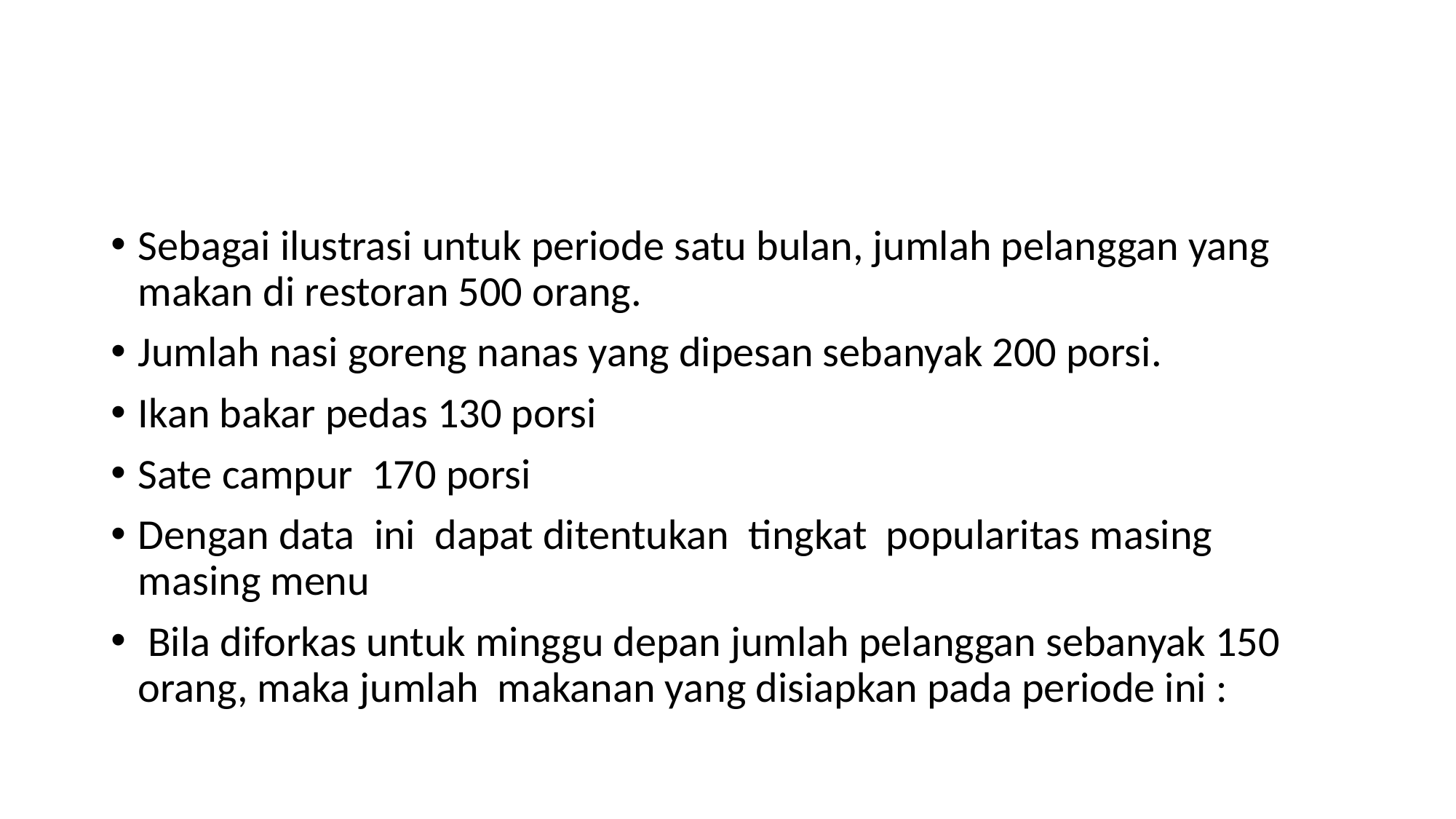

#
Sebagai ilustrasi untuk periode satu bulan, jumlah pelanggan yang makan di restoran 500 orang.
Jumlah nasi goreng nanas yang dipesan sebanyak 200 porsi.
Ikan bakar pedas 130 porsi
Sate campur  170 porsi
Dengan data  ini  dapat ditentukan  tingkat  popularitas masing masing menu
 Bila diforkas untuk minggu depan jumlah pelanggan sebanyak 150 orang, maka jumlah  makanan yang disiapkan pada periode ini :